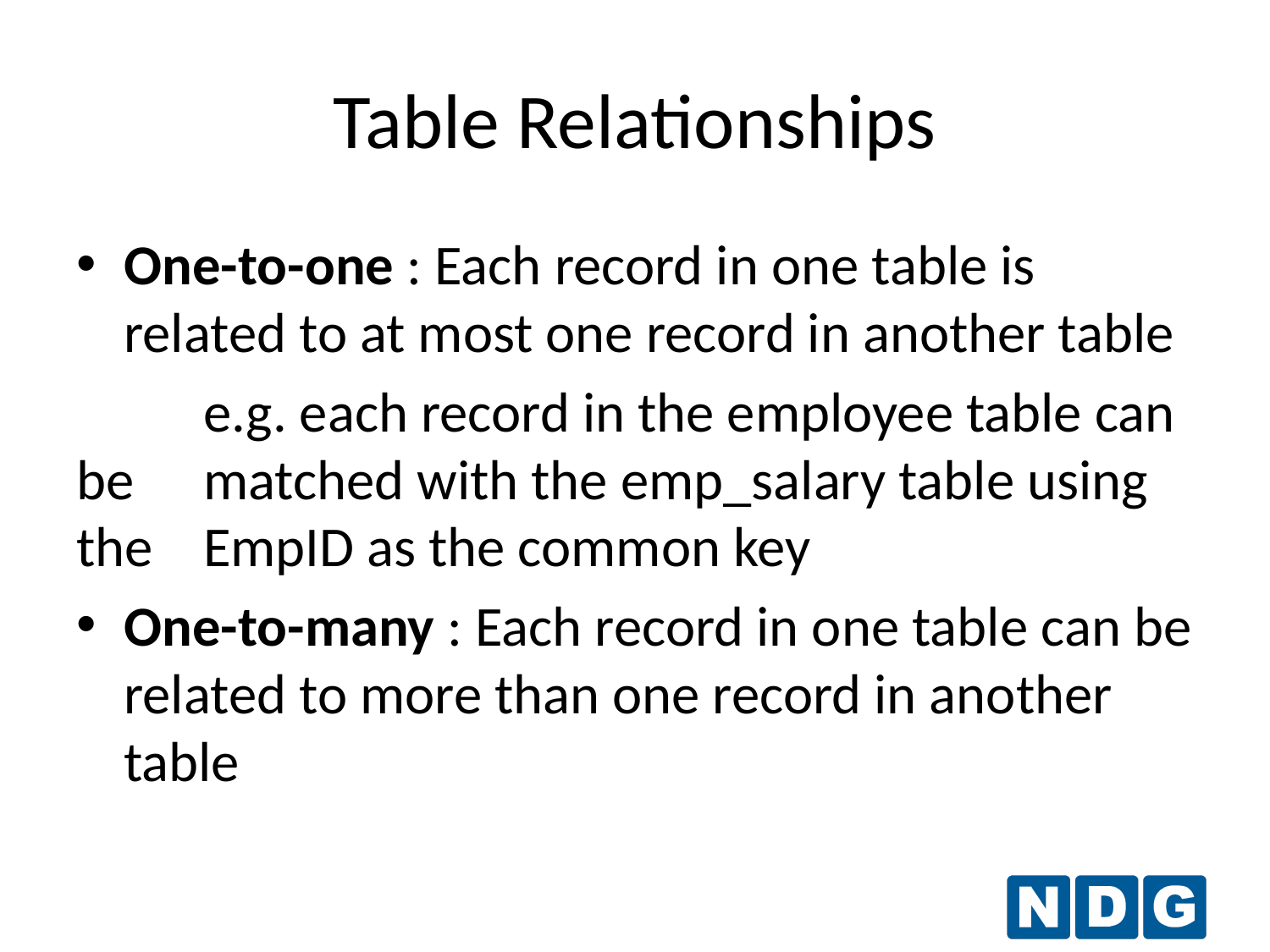

Table Relationships
One-to-one : Each record in one table is related to at most one record in another table
	e.g. each record in the employee table can be 	matched with the emp_salary table using the 	EmpID as the common key
One-to-many : Each record in one table can be related to more than one record in another table